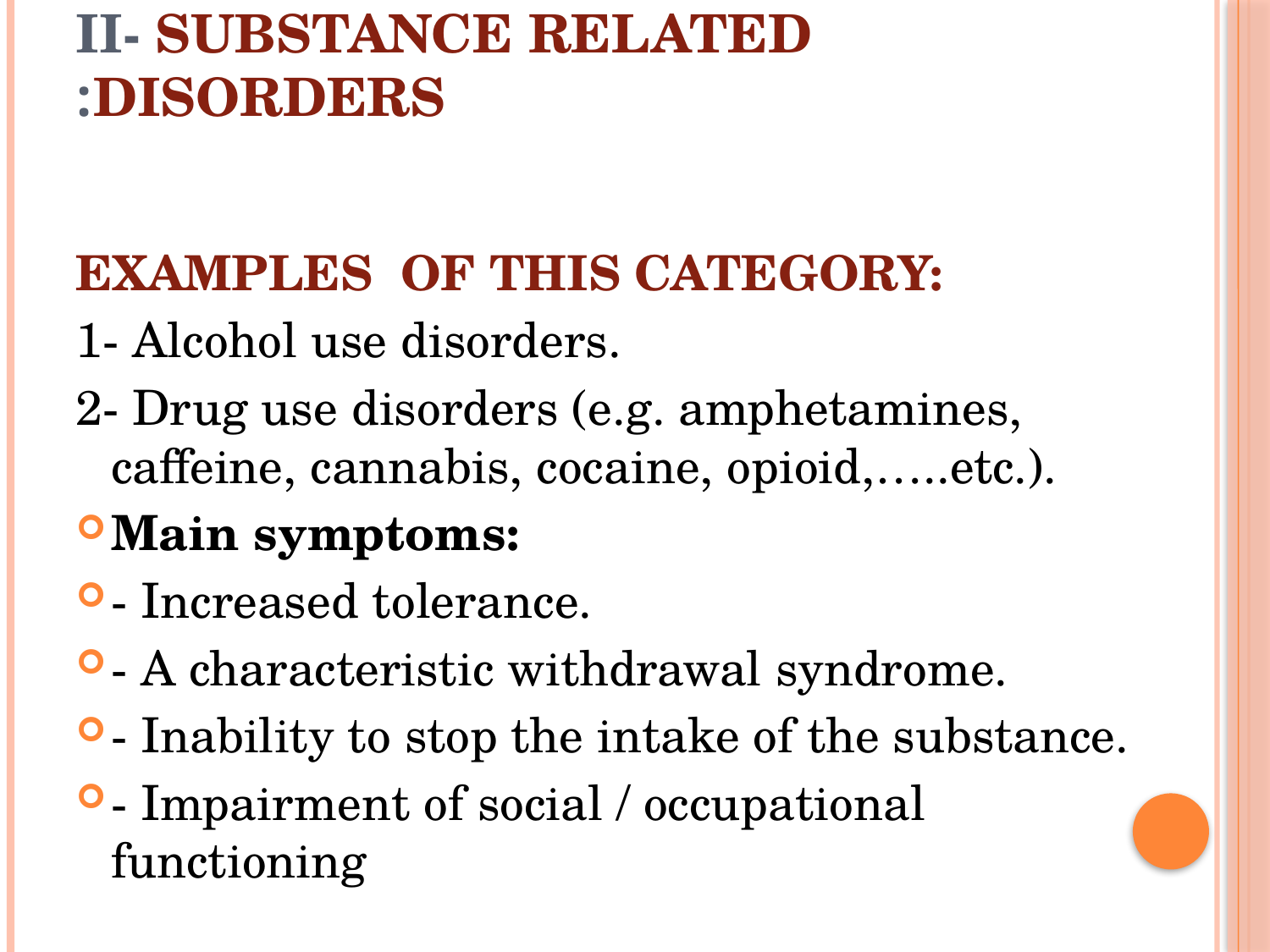

# II- Substance related disorders:

Examples  of this category:
1- Alcohol use disorders.
2- Drug use disorders (e.g. amphetamines, caffeine, cannabis, cocaine, opioid,…..etc.).
Main symptoms:
- Increased tolerance.
- A characteristic withdrawal syndrome.
- Inability to stop the intake of the substance.
- Impairment of social / occupational functioning